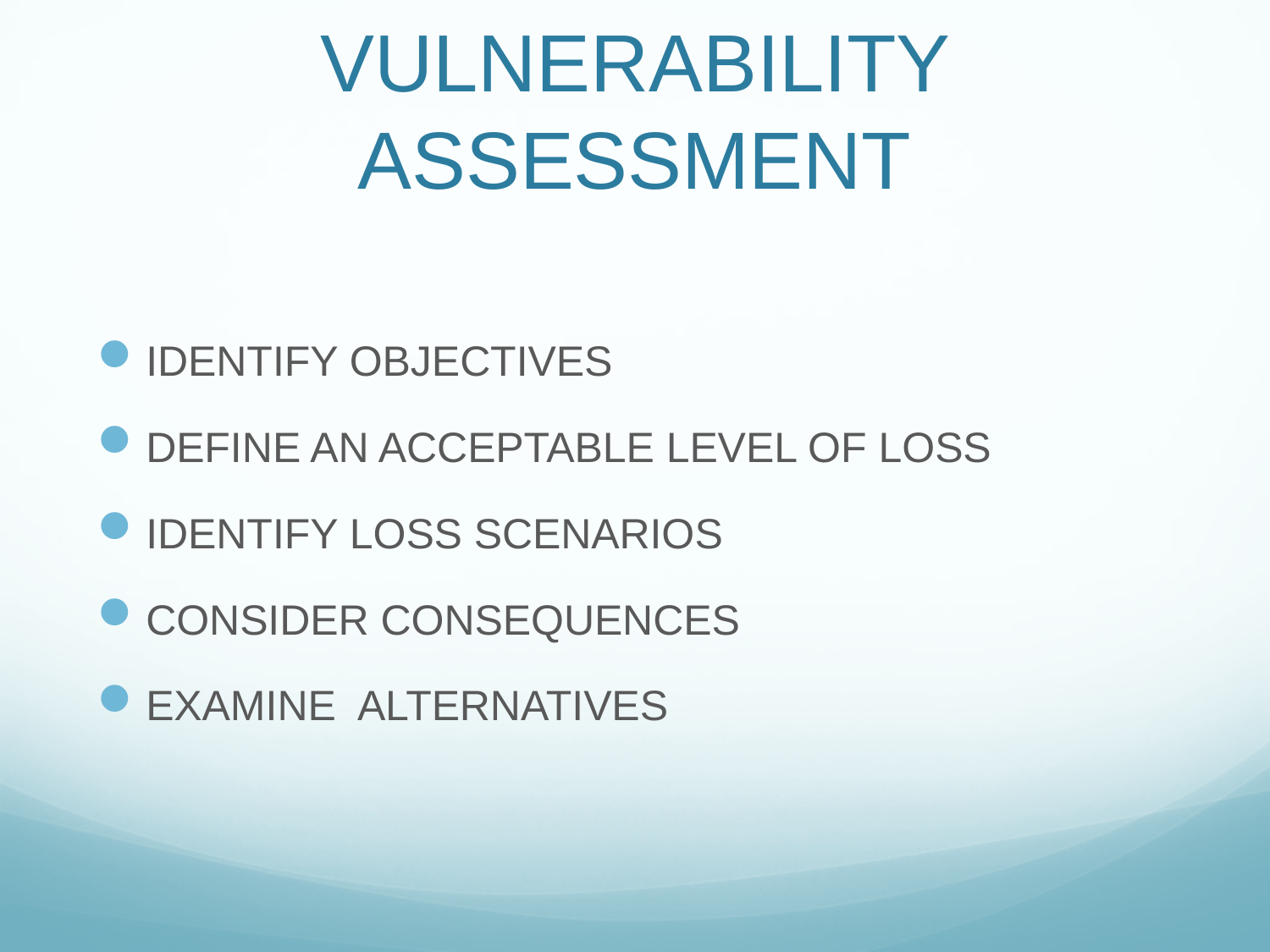

# VULNERABILITY ASSESSMENT
IDENTIFY OBJECTIVES
DEFINE AN ACCEPTABLE LEVEL OF LOSS
IDENTIFY LOSS SCENARIOS
CONSIDER CONSEQUENCES
EXAMINE  ALTERNATIVES